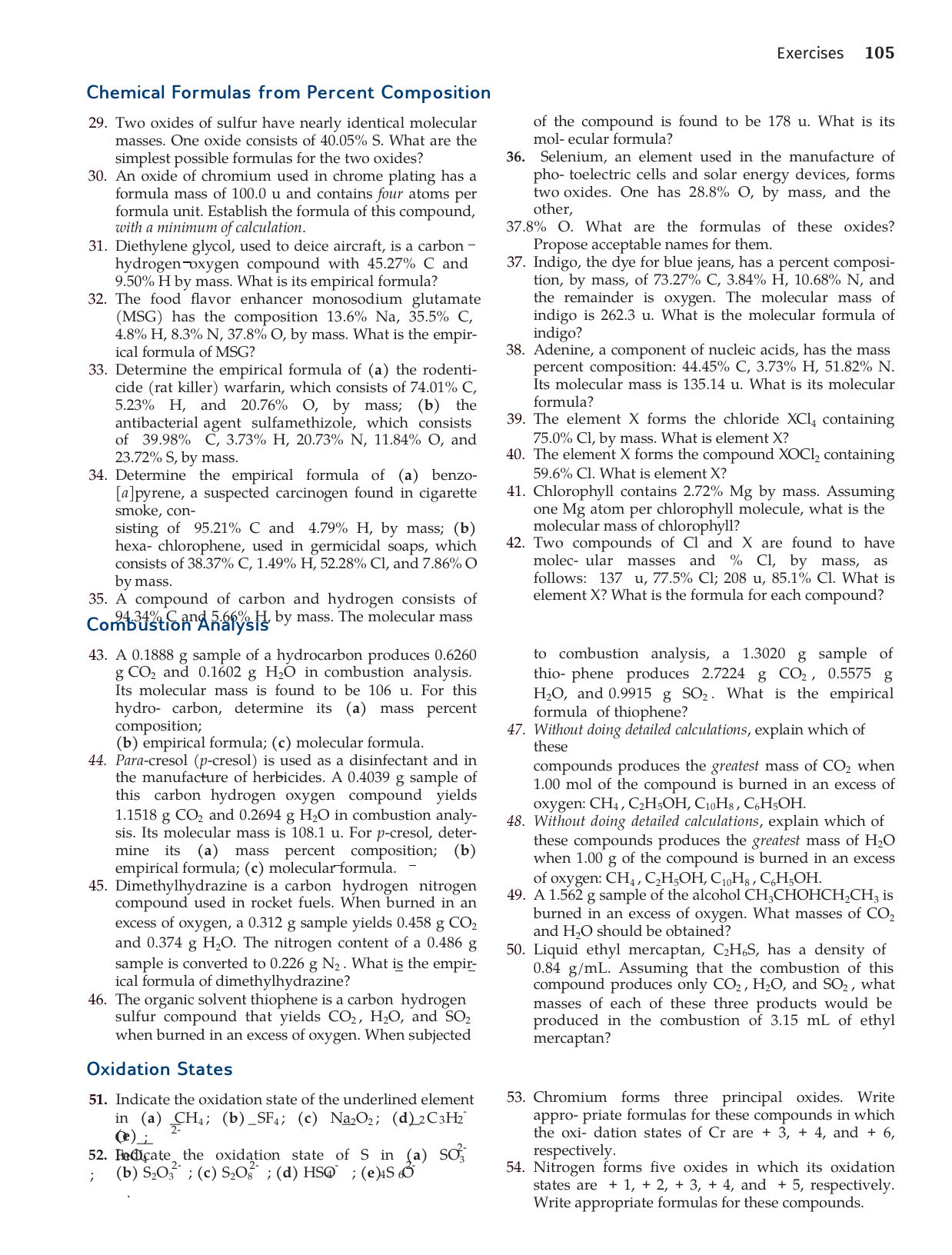

Exercises	105
Chemical Formulas from Percent Composition
Two oxides of sulfur have nearly identical molecular masses. One oxide consists of 40.05% S. What are the simplest possible formulas for the two oxides?
An oxide of chromium used in chrome plating has a formula mass of 100.0 u and contains four atoms per formula unit. Establish the formula of this compound,
with a minimum of calculation.
Diethylene glycol, used to deice aircraft, is a carbon hydrogen  oxygen  compound  with  45.27%  C  and 9.50% H by mass. What is its empirical formula?
The  food  flavor  enhancer  monosodium  glutamate (MSG)  has  the  composition  13.6%  Na,  35.5%  C,
4.8% H, 8.3% N, 37.8% O, by mass. What is the empir- ical formula of MSG?
Determine the empirical formula of (a) the rodenti- cide (rat killer) warfarin, which consists of 74.01% C, 5.23% H, and 20.76% O, by mass; (b) the antibacterial agent  sulfamethizole,  which  consists  of  39.98%  C, 3.73% H, 20.73% N, 11.84% O, and 23.72% S, by mass.
Determine the empirical formula of (a) benzo-[a]pyrene, a suspected carcinogen found in cigarette smoke, con-
sisting of  95.21% C and  4.79% H, by mass; (b) hexa- chlorophene, used in germicidal soaps, which consists of 38.37% C, 1.49% H, 52.28% Cl, and 7.86% O by mass.
A  compound  of  carbon  and  hydrogen  consists  of 94.34% C and 5.66% H, by mass. The molecular mass
of the compound is found to be 178 u. What is its mol- ecular formula?
36.  Selenium, an element used in the manufacture of pho- toelectric cells and solar energy devices, forms two oxides.  One  has  28.8%  O,  by  mass,  and  the  other,
37.8%  O.  What  are  the  formulas  of  these  oxides? Propose acceptable names for them.
Indigo, the dye for blue jeans, has a percent composi- tion, by mass, of 73.27% C, 3.84% H, 10.68% N, and the remainder is oxygen. The molecular mass of indigo is 262.3 u. What is the molecular formula of indigo?
Adenine, a component of nucleic acids, has the mass
percent composition: 44.45% C, 3.73% H, 51.82% N. Its molecular mass is 135.14 u. What is its molecular formula?
The  element  X  forms  the  chloride  XCl4  containing 75.0% Cl, by mass. What is element X?
The element X forms the compound XOCl2 containing 59.6% Cl. What is element X?
Chlorophyll contains 2.72% Mg by mass. Assuming one Mg atom per chlorophyll molecule, what is the
molecular mass of chlorophyll?
Two compounds of Cl and X are found to have molec- ular  masses  and  %  Cl,  by  mass,  as  follows:  137  u, 77.5% Cl; 208 u, 85.1% Cl. What is element X? What is the formula for each compound?

Combustion Analysis
A 0.1888 g sample of a hydrocarbon produces 0.6260 g CO2  and  0.1602 g  H2O  in combustion  analysis.  Its molecular mass is found to be 106 u. For this hydro- carbon, determine its (a) mass percent composition;
(b) empirical formula; (c) molecular formula.
Para-cresol (p-cresol) is used as a disinfectant and in the manufacture of herbicides. A 0.4039 g sample of this   carbon  hydrogen  oxygen   compound   yields 1.1518 g CO2  and 0.2694 g H2O in combustion analy- sis. Its molecular mass is 108.1 u. For p-cresol, deter- mine its (a) mass percent composition; (b) empirical formula; (c) molecular formula.
Dimethylhydrazine is a carbon  hydrogen  nitrogen compound used in rocket fuels. When burned in an excess of oxygen, a 0.312 g sample yields 0.458 g CO2 and 0.374 g H2O. The nitrogen content of a 0.486 g sample is converted to 0.226 g N2 . What is the empir- ical formula of dimethylhydrazine?
The organic solvent thiophene is a carbon  hydrogen
sulfur  compound  that  yields  CO2 ,  H2O,  and  SO2 when burned in an excess of oxygen. When subjected
to  combustion  analysis,  a  1.3020  g  sample  of  thio- phene  produces  2.7224  g  CO2 ,  0.5575  g  H2O,  and 0.9915  g  SO2 .  What  is  the  empirical  formula  of thiophene?
Without doing detailed calculations, explain which of these
compounds produces the greatest mass of CO2  when 1.00 mol of the compound is burned in an excess of oxygen: CH4 , C2H5OH, C10H8 , C6H5OH.
Without doing detailed calculations, explain which of
these compounds produces the greatest mass of H2O when 1.00 g of the compound is burned in an excess of oxygen: CH4 , C2H5OH, C10H8 , C6H5OH.
A 1.562 g sample of the alcohol CH3CHOHCH2CH3 is
burned in an excess of oxygen. What masses of CO2 and H2O should be obtained?
Liquid  ethyl  mercaptan,  C2H6S,  has  a  density  of 0.84  g/mL.  Assuming  that  the  combustion  of  this
compound produces only CO2 , H2O, and SO2 , what masses  of  each  of  these  three  products  would  be
produced  in  the  combustion  of  3.15  mL  of  ethyl mercaptan?

Oxidation States
51.  Indicate the oxidation state of the underlined element
Chromium forms three principal oxides. Write appro- priate formulas for these compounds in which the oxi- dation states of Cr are + 3, + 4, and + 6, respectively.
Nitrogen  forms  five  oxides  in  which  its  oxidation states are  + 1, + 2, + 3, + 4, and  + 5, respectively. Write appropriate formulas for these compounds.
-
in   (a)   CH4 ;   (b)   SF4 ;   (c)   Na2O2 ;   (d)   C  H  O                         ;
2     3    2
2-
(e) FeO4                                  .
2-
52.  Indicate   the   oxidation   state   of   S   in   (a)   SO3                                     ;
2-	2-	-	2-
(b) S2O3                                      ; (c) S2O8                                      ; (d) HSO                         ; (e) S  O                                    .
4
4    6